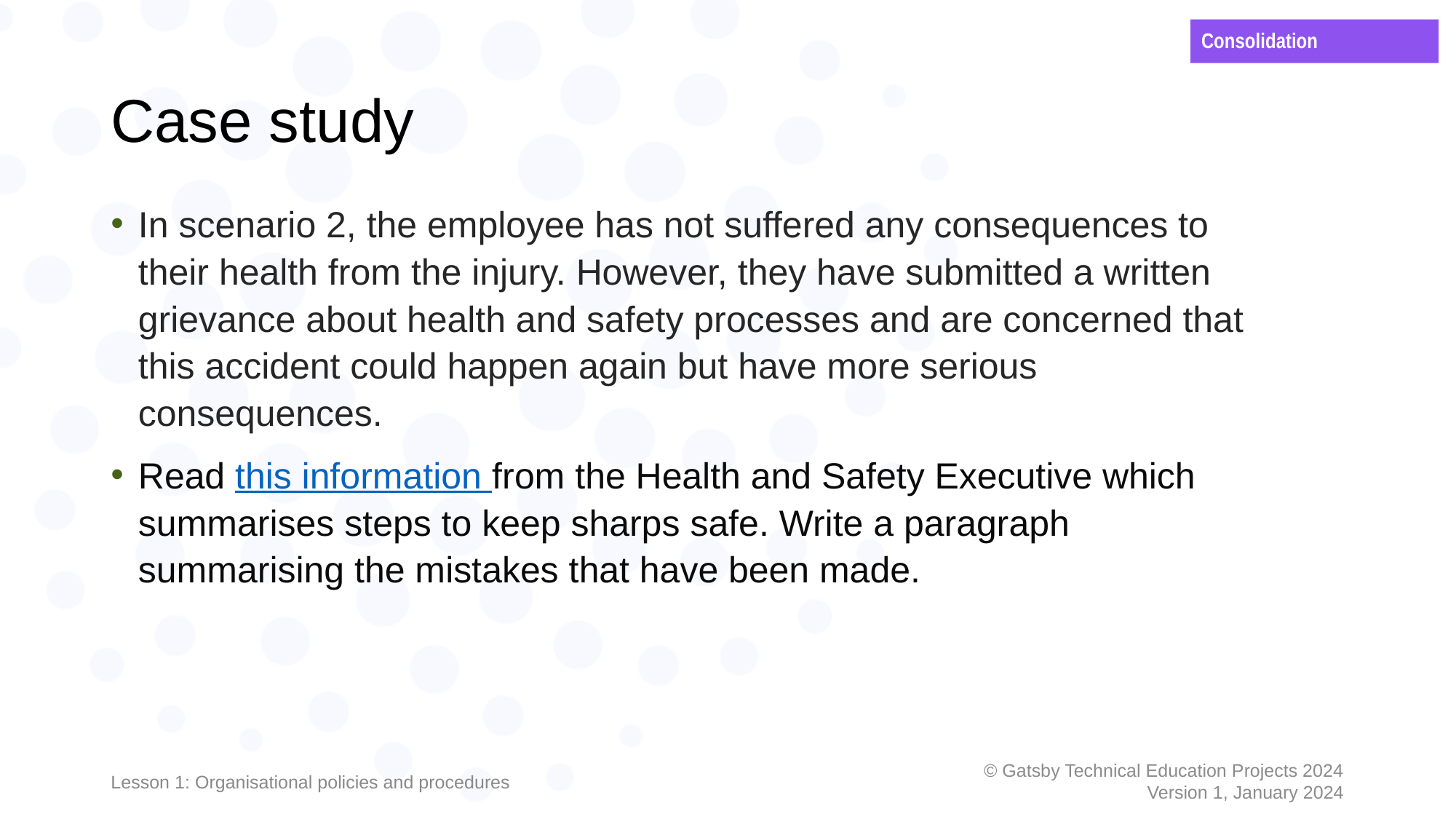

Consolidation
# Case study
In scenario 2, the employee has not suffered any consequences to their health from the injury. However, they have submitted a written grievance about health and safety processes and are concerned that this accident could happen again but have more serious consequences.
Read this information from the Health and Safety Executive which summarises steps to keep sharps safe. Write a paragraph summarising the mistakes that have been made.
Lesson 1: Organisational policies and procedures